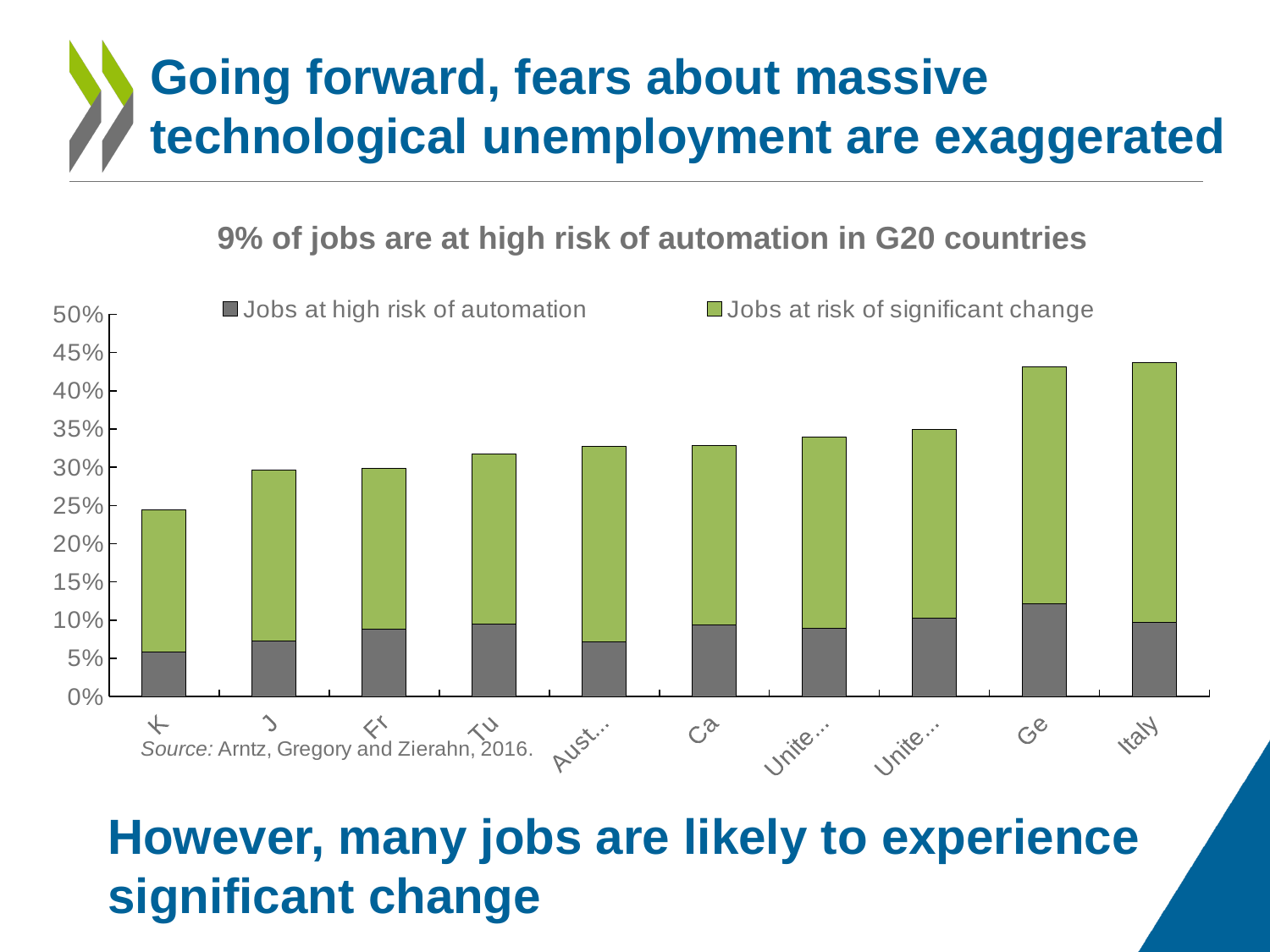

# Going forward, fears about massive technological unemployment are exaggerated
9% of jobs are at high risk of automation in G20 countries

### Chart

| Category | Jobs at high risk of automation | Jobs at risk of significant change |
|---|---|---|
| Korea | 0.058699101004759384 | 0.18561607615018508 |
| Japan | 0.07230196703880915 | 0.22434875066454013 |
| France | 0.08784076157507573 | 0.21029857204673302 |
| Turkey | 0.09507640067911714 | 0.22241086587436332 |
| Australia | 0.07164179104477612 | 0.2560530679933665 |
| Canada | 0.09330302169176849 | 0.23538884152694894 |
| United States | 0.08948655256723716 | 0.24938875305623473 |
| United Kingdom | 0.1023349668492361 | 0.24704525799942348 |
| Germany | 0.12156686177397569 | 0.30977037370553806 |
| Italy | 0.09654561558901682 | 0.34012400354295835 |
However, many jobs are likely to experience significant change